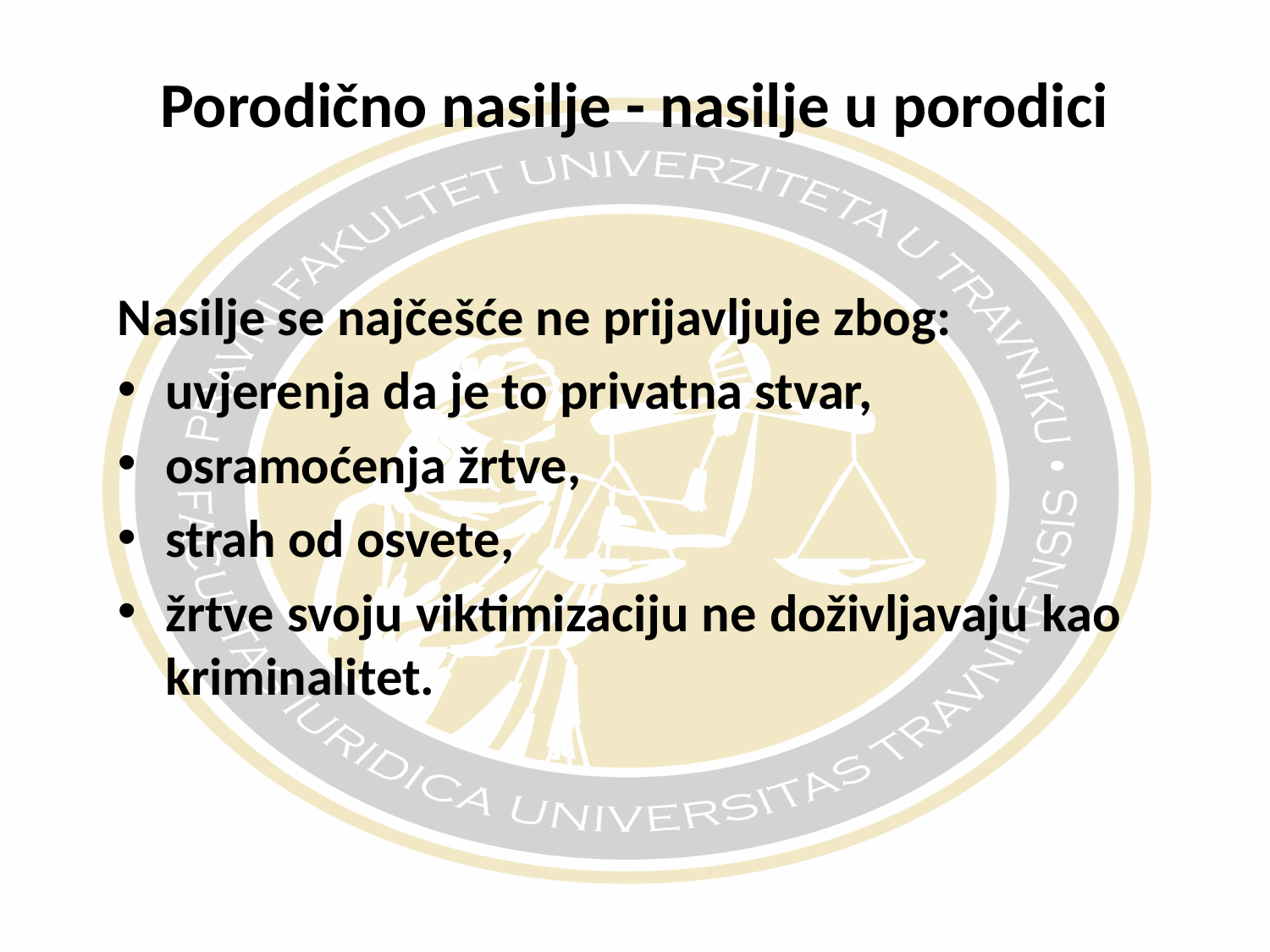

# Porodično nasilje - nasilje u porodici
Nasilje se najčešće ne prijavljuje zbog:
uvjerenja da je to privatna stvar,
osramoćenja žrtve,
strah od osvete,
žrtve svoju viktimizaciju ne doživljavaju kao kriminalitet.